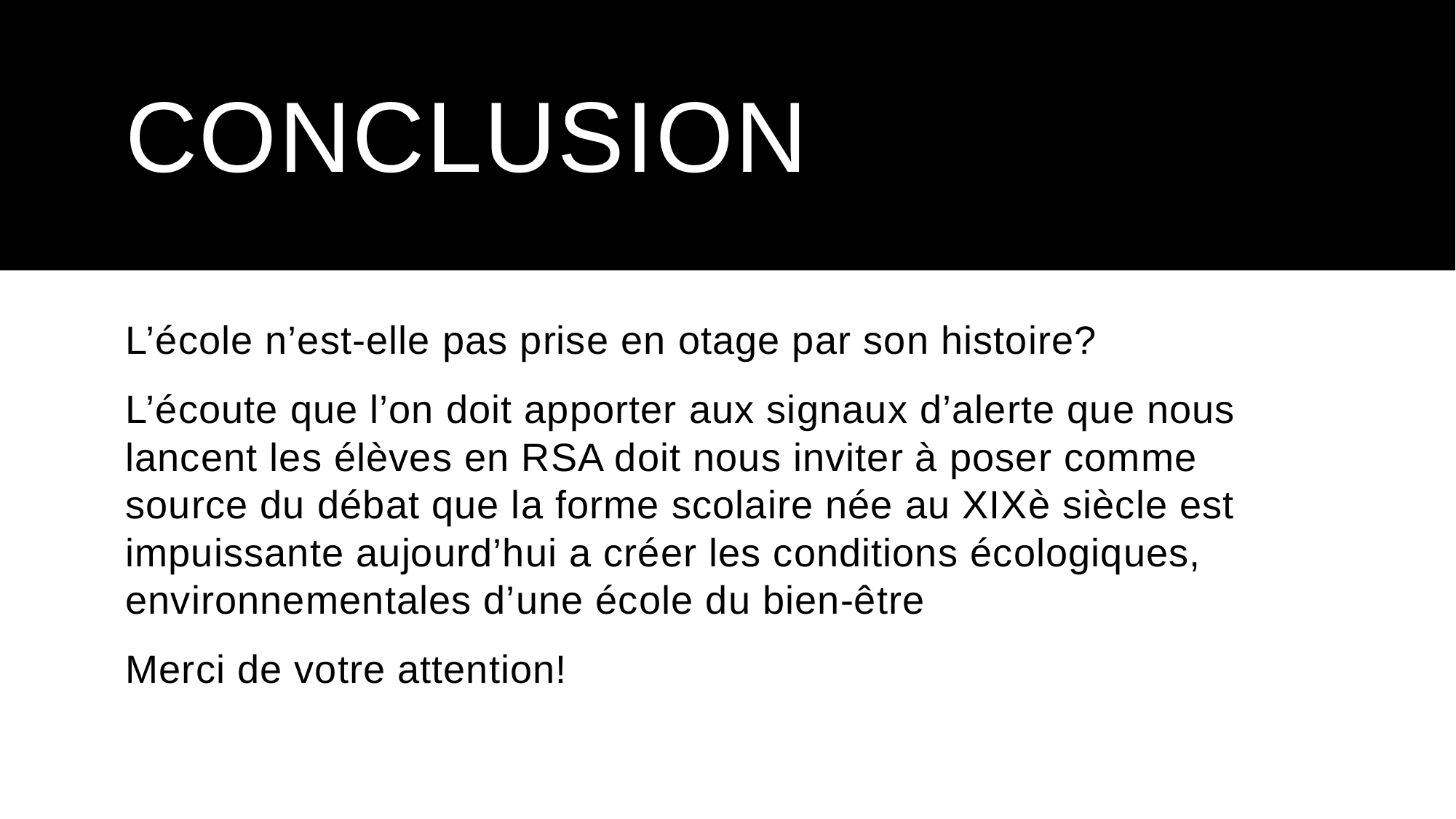

# Conclusion
L’école n’est-elle pas prise en otage par son histoire?
L’écoute que l’on doit apporter aux signaux d’alerte que nous lancent les élèves en RSA doit nous inviter à poser comme source du débat que la forme scolaire née au XIXè siècle est impuissante aujourd’hui a créer les conditions écologiques, environnementales d’une école du bien-être
Merci de votre attention!